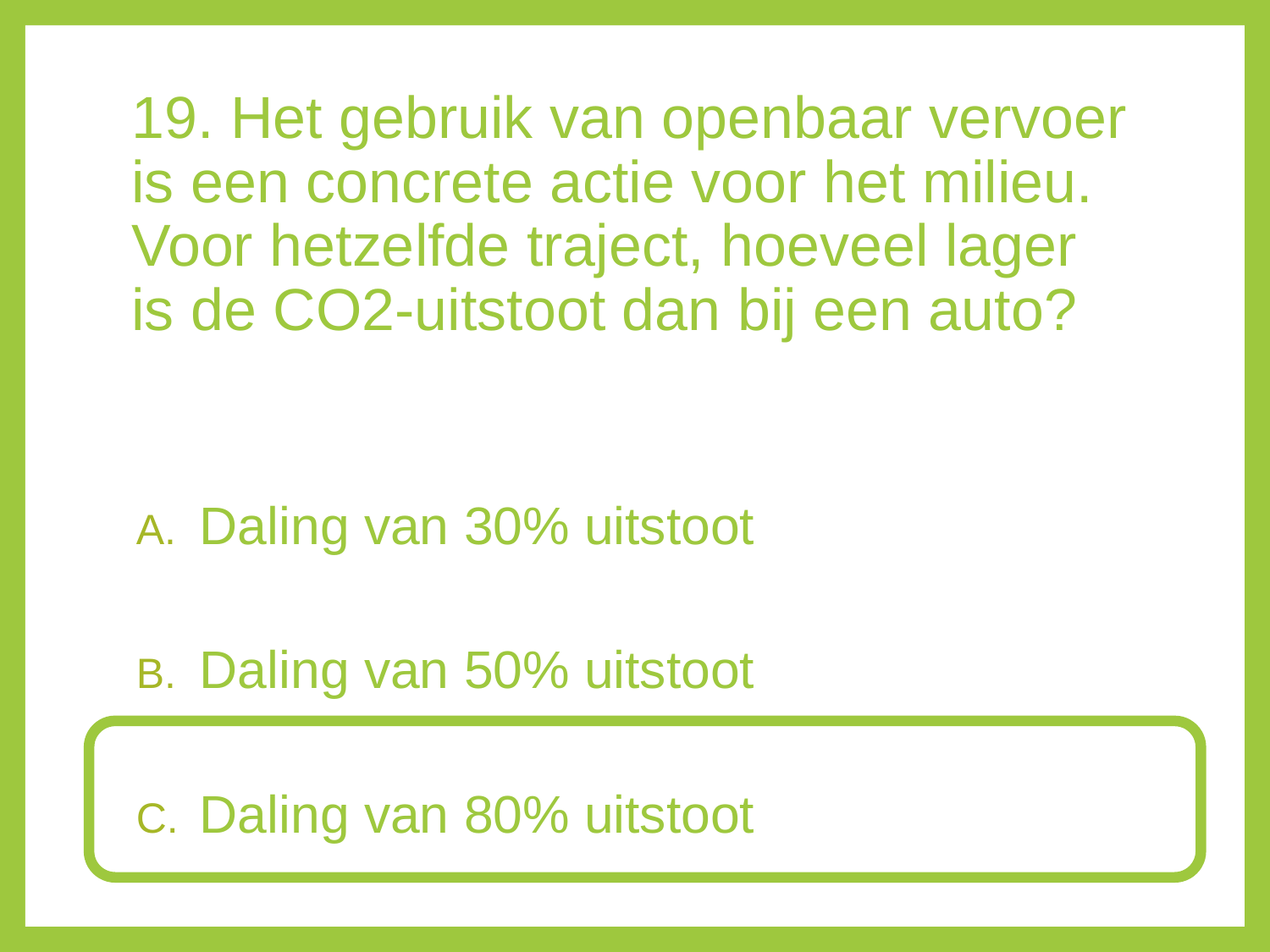

# 19. Het gebruik van openbaar vervoer is een concrete actie voor het milieu. Voor hetzelfde traject, hoeveel lager is de CO2-uitstoot dan bij een auto?
Daling van 30% uitstoot
Daling van 50% uitstoot
Daling van 80% uitstoot